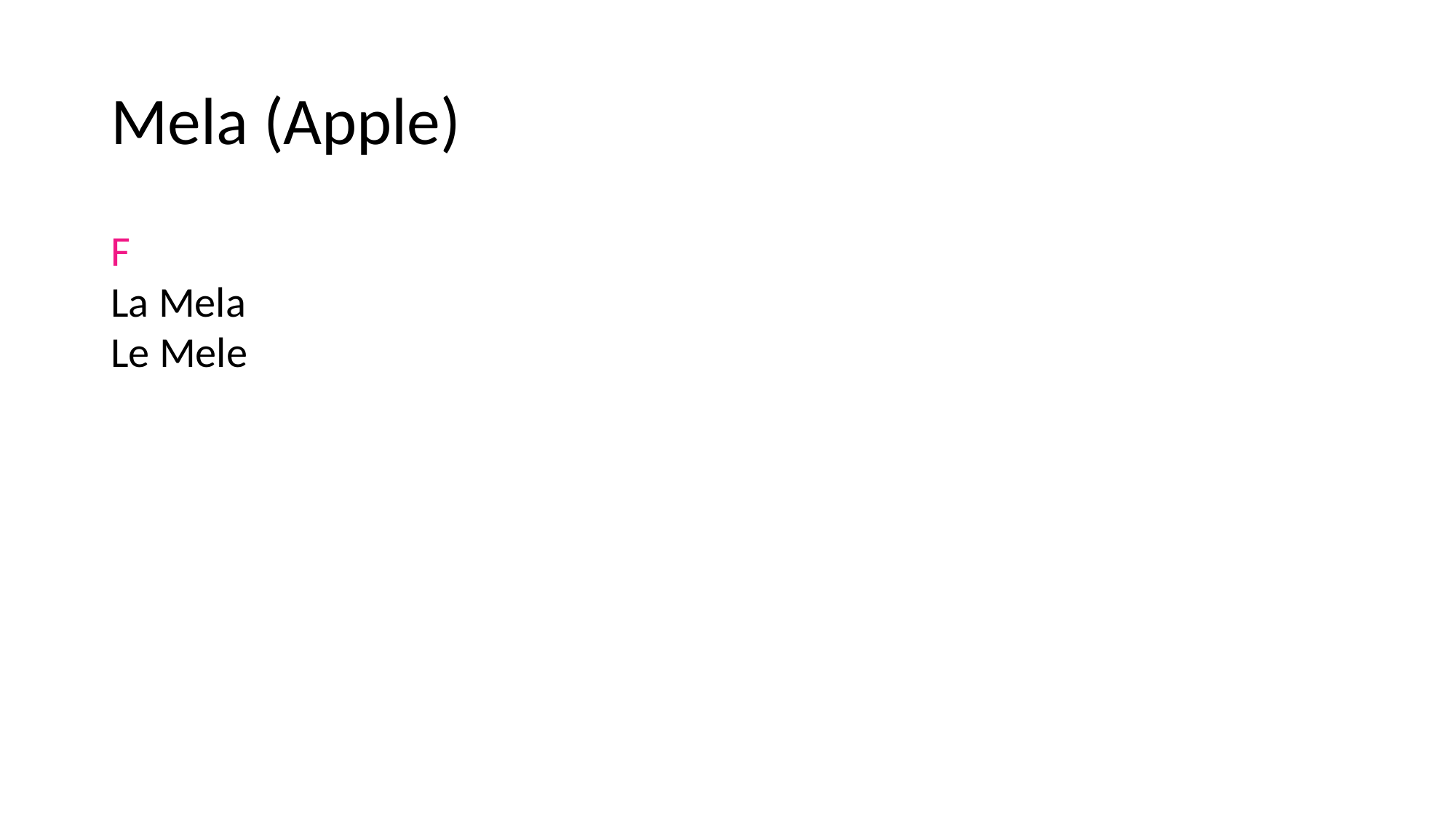

# Mela (Apple)
F
La Mela
Le Mele